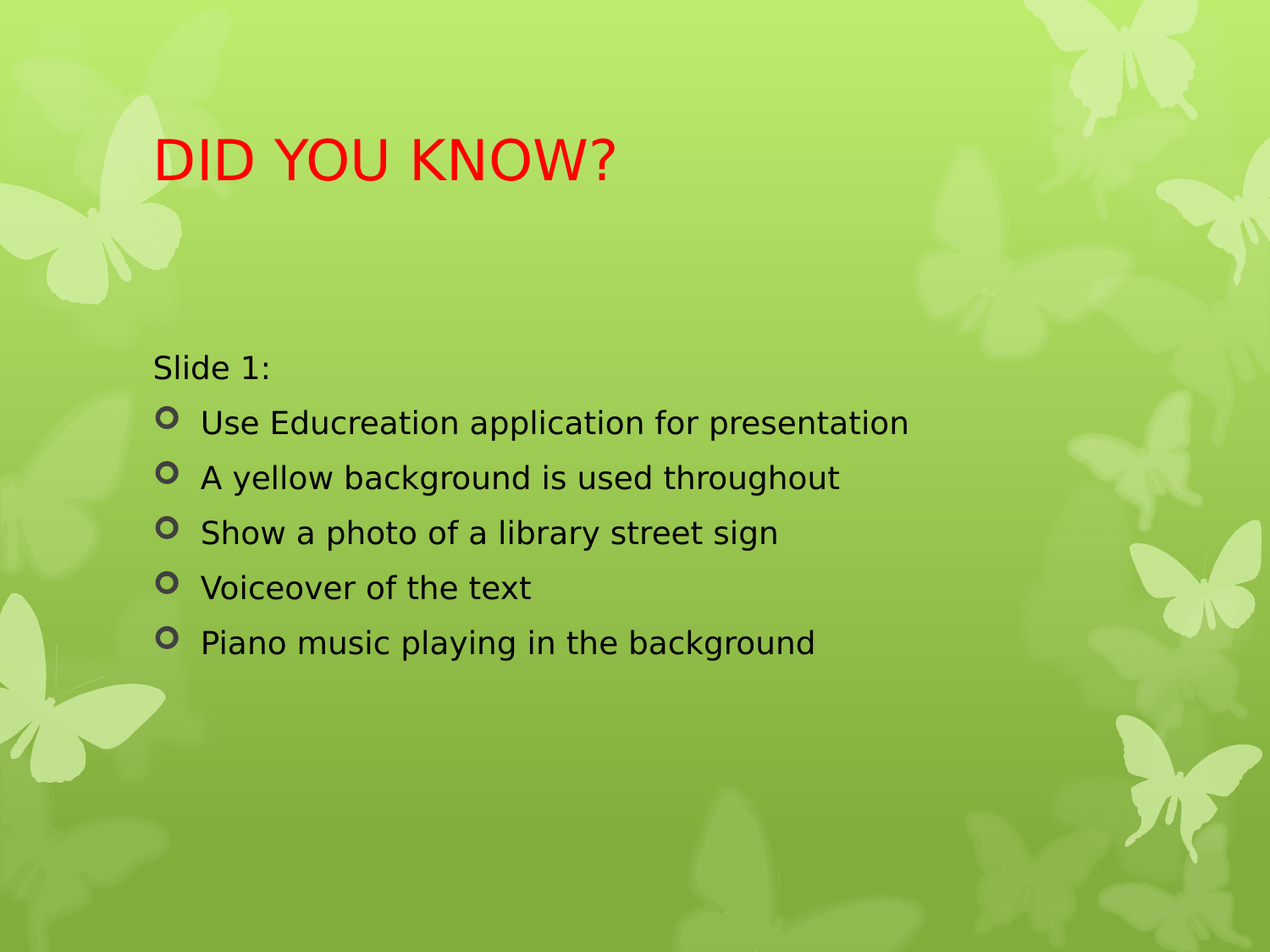

# DID YOU KNOW?
Slide 1:
Use Educreation application for presentation
A yellow background is used throughout
Show a photo of a library street sign
Voiceover of the text
Piano music playing in the background